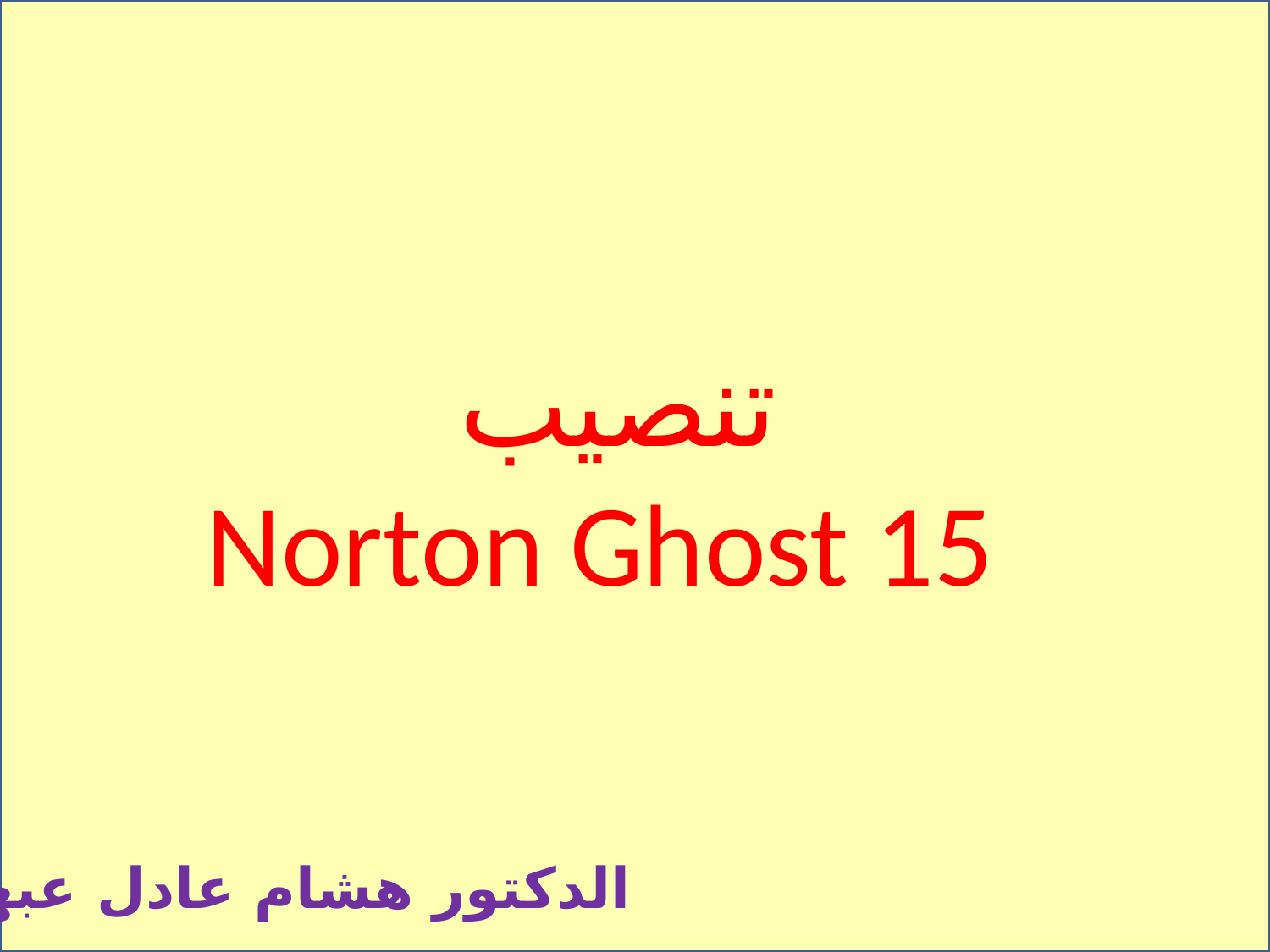

تنصيب
 Norton Ghost 15
الدكتور هشام عادل عبهري